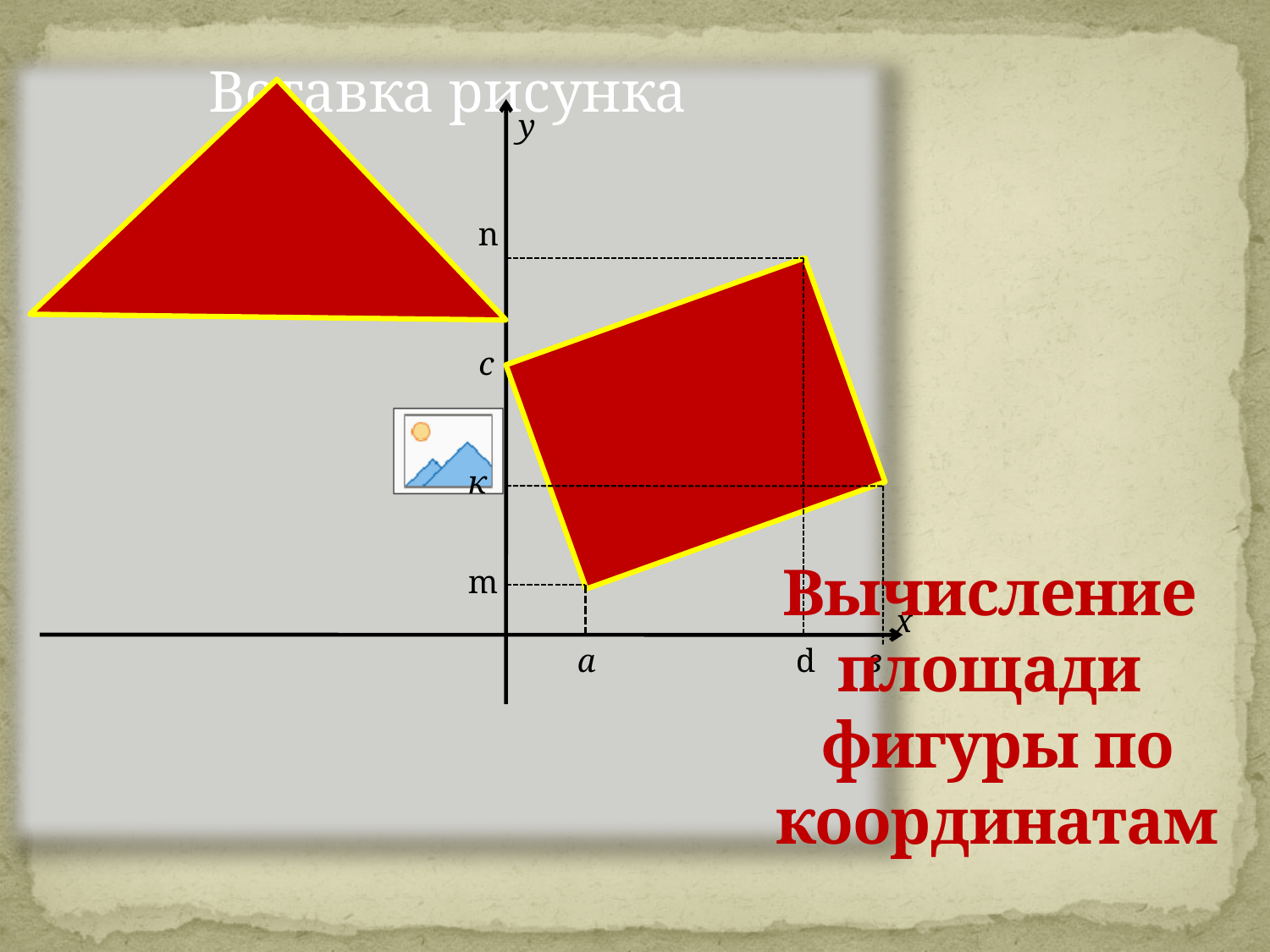

у

n

с
к

Вычисление  площади  фигуры по координатам
m
х
а
d
в